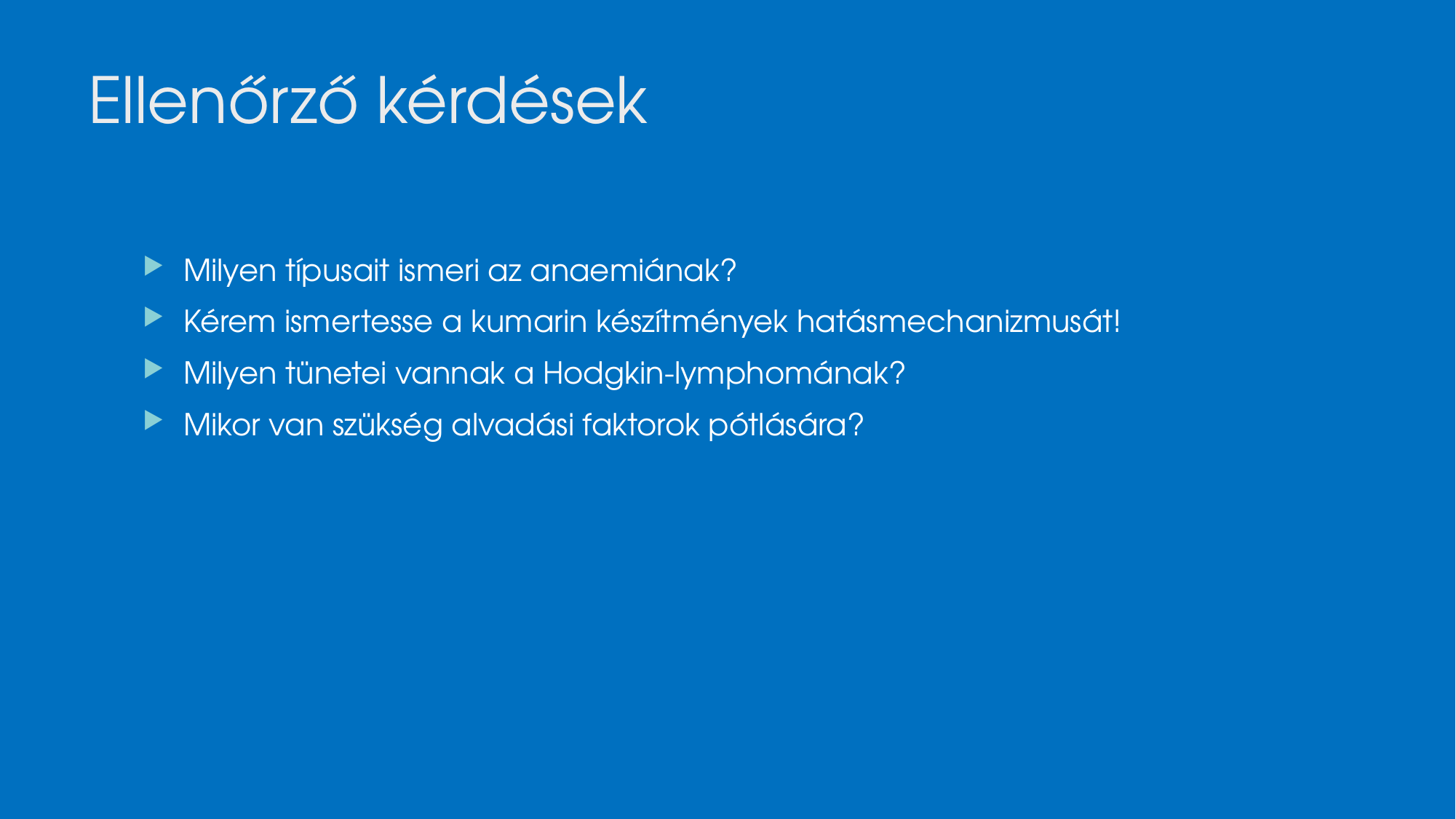

# Ellenőrző kérdések
Milyen típusait ismeri az anaemiának?
Kérem ismertesse a kumarin készítmények hatásmechanizmusát!
Milyen tünetei vannak a Hodgkin-lymphomának?
Mikor van szükség alvadási faktorok pótlására?